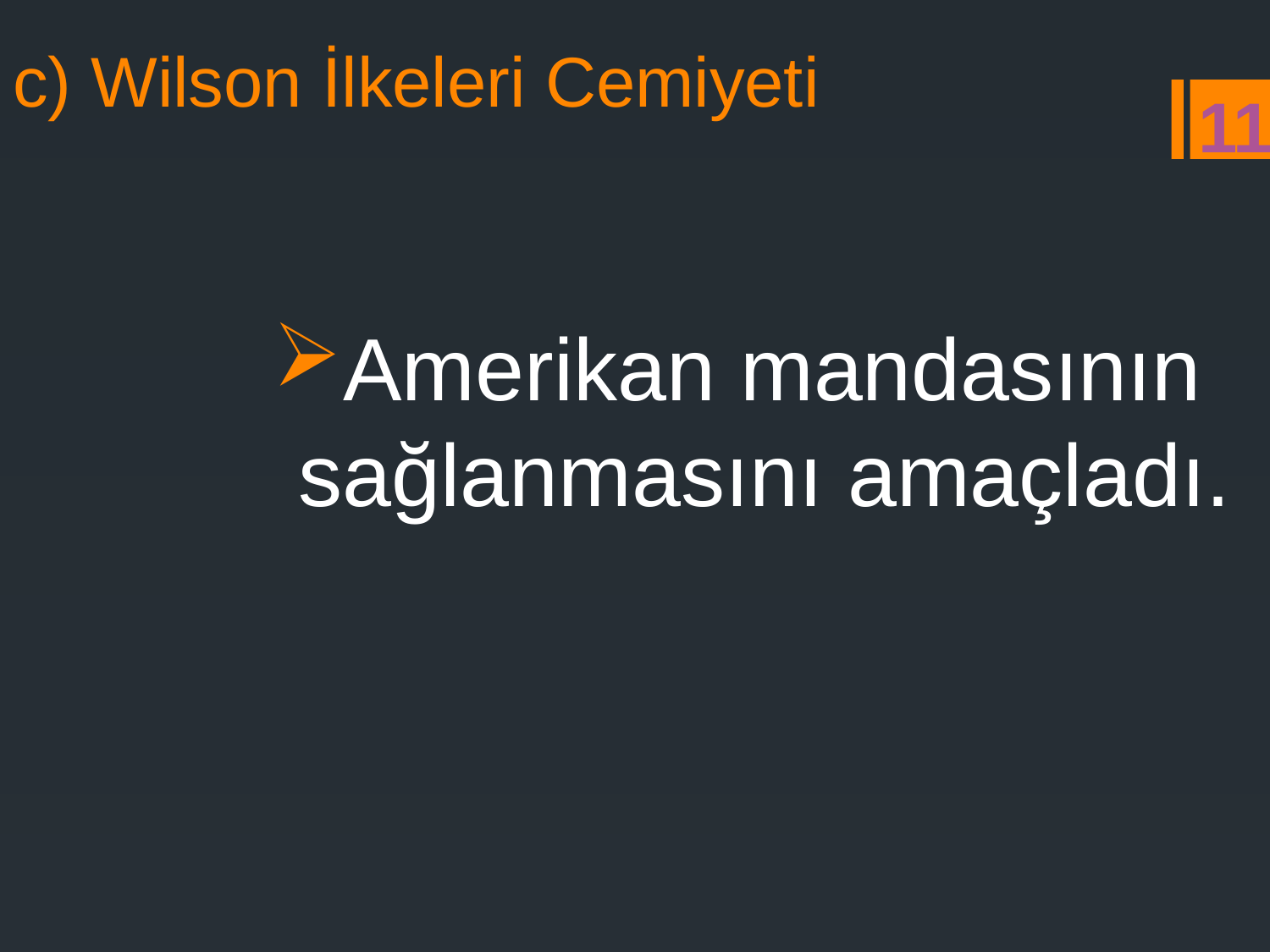

# c) Wilson İlkeleri Cemiyeti
11
Amerikan mandasının sağlanmasını amaçladı.